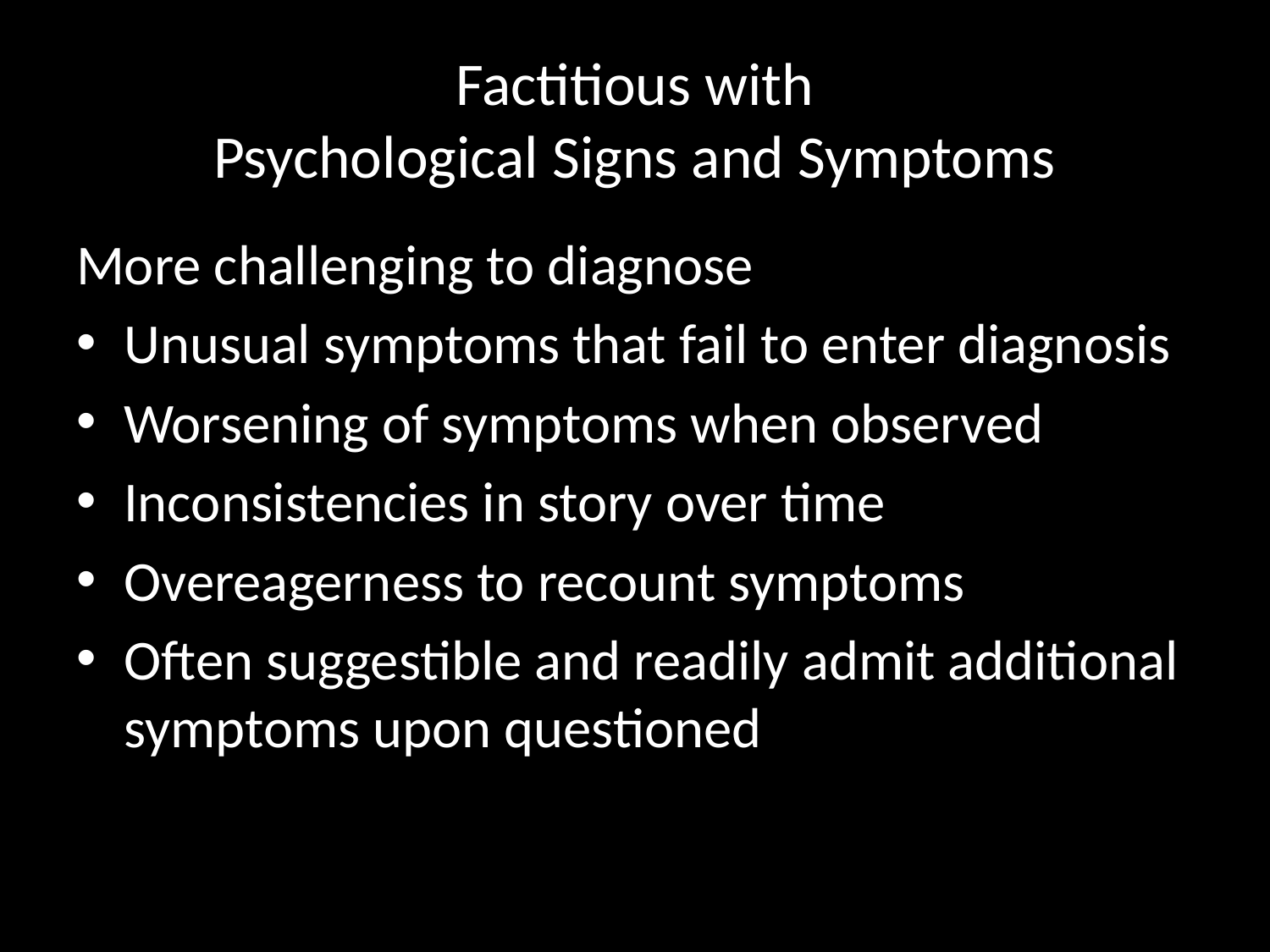

# Factitious with Psychological Signs and Symptoms
More challenging to diagnose
Unusual symptoms that fail to enter diagnosis
Worsening of symptoms when observed
Inconsistencies in story over time
Overeagerness to recount symptoms
Often suggestible and readily admit additional symptoms upon questioned